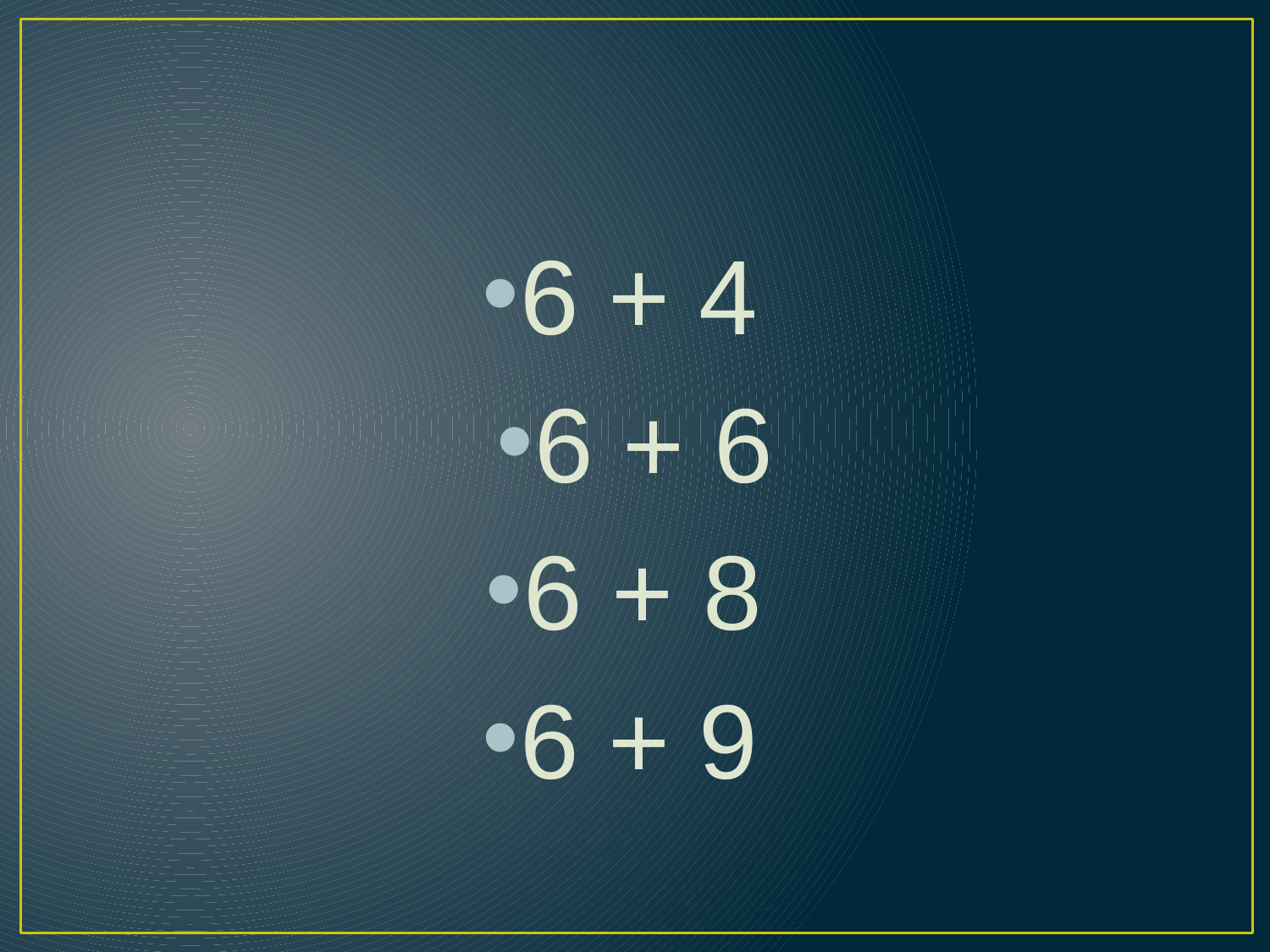

6 + 4
6 + 6
6 + 8
6 + 9